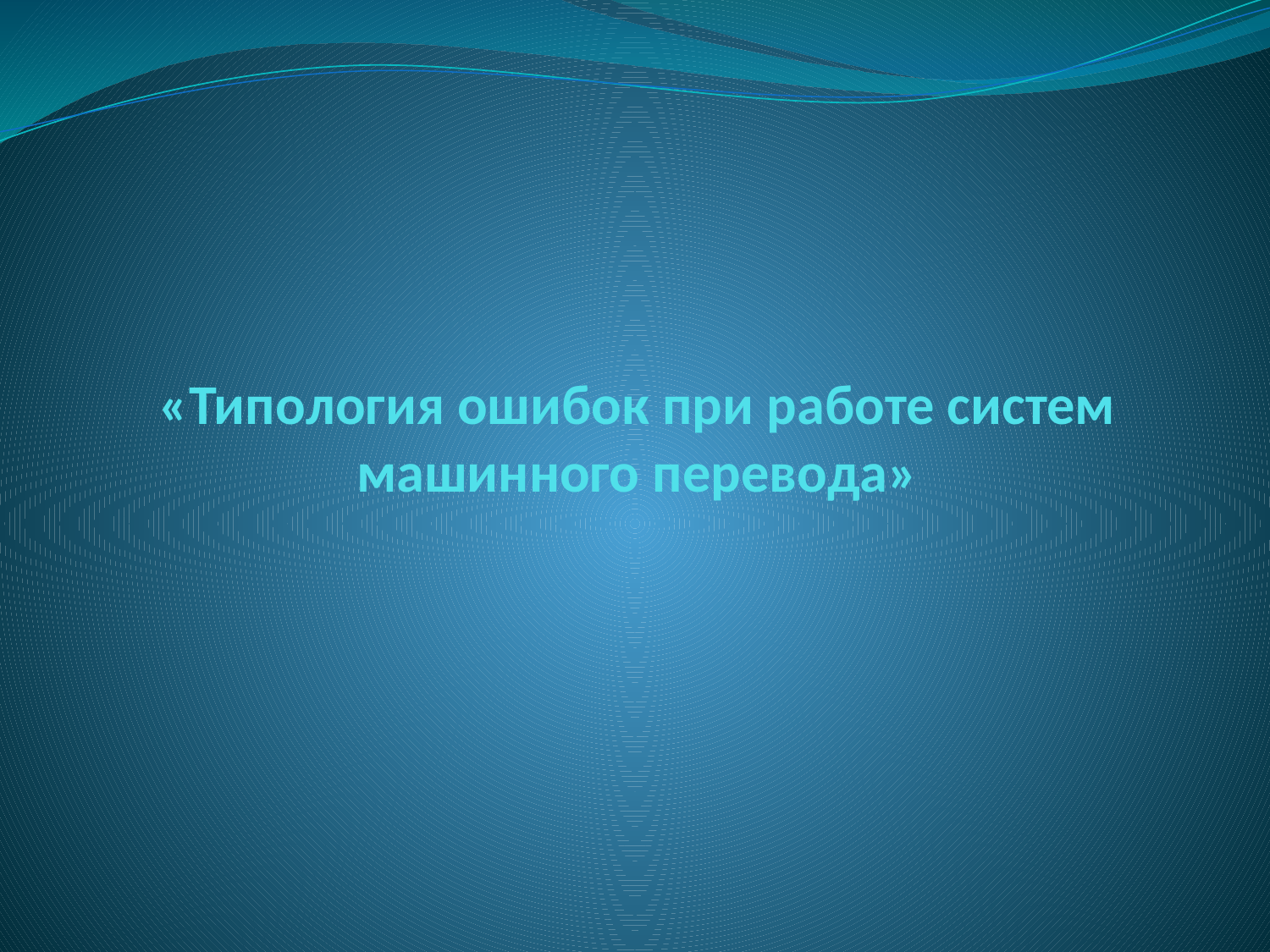

# «Типология ошибок при работе систем машинного перевода»